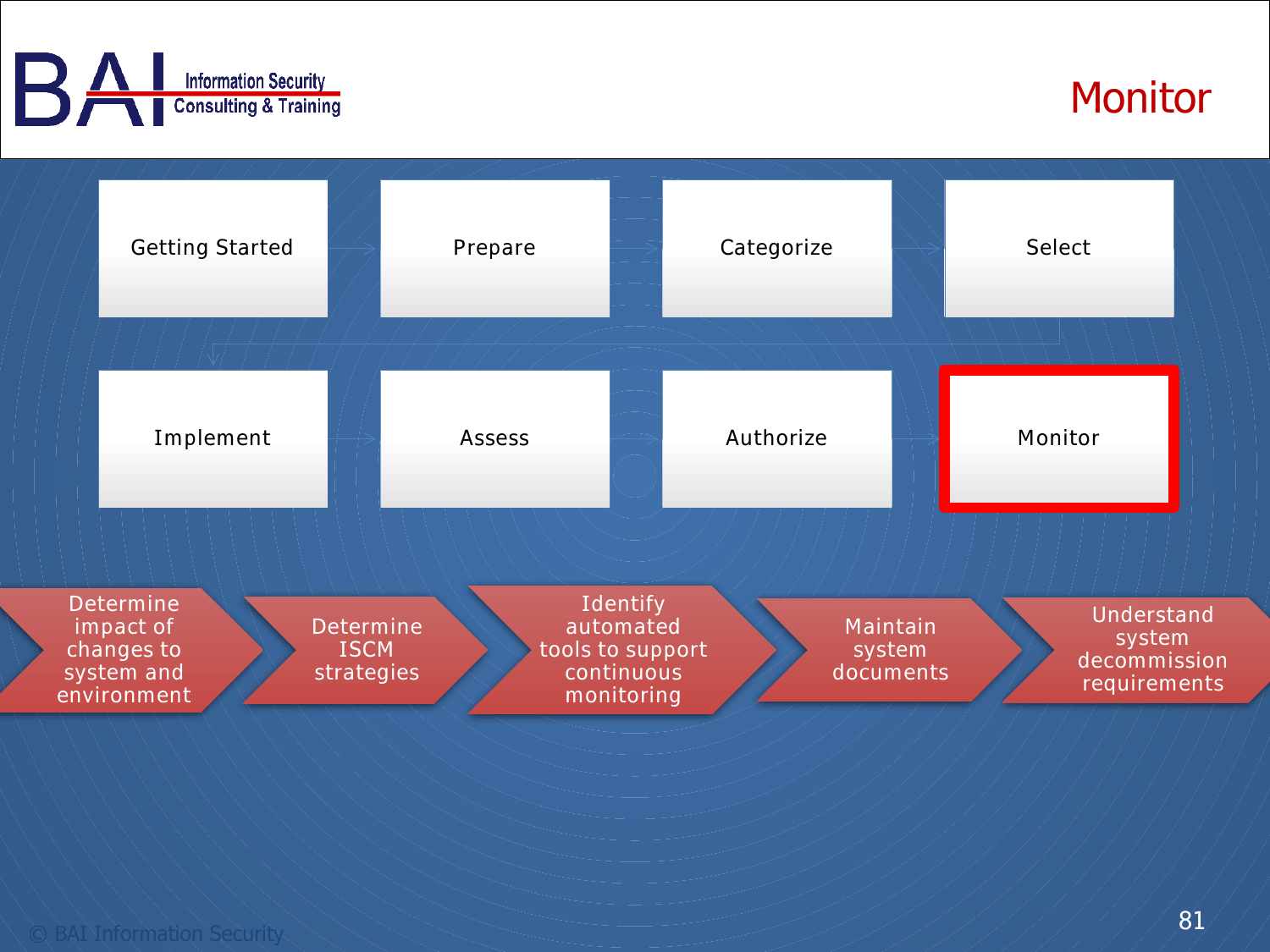

# Monitor

Getting Started

Prepare

Categorize

Select

Implement

Assess

Authorize
Monitor
Determine impact of changes to system and environment
Determine ISCM strategies
Identify automated tools to support continuous monitoring
Maintain system documents
Understand system decommission requirements